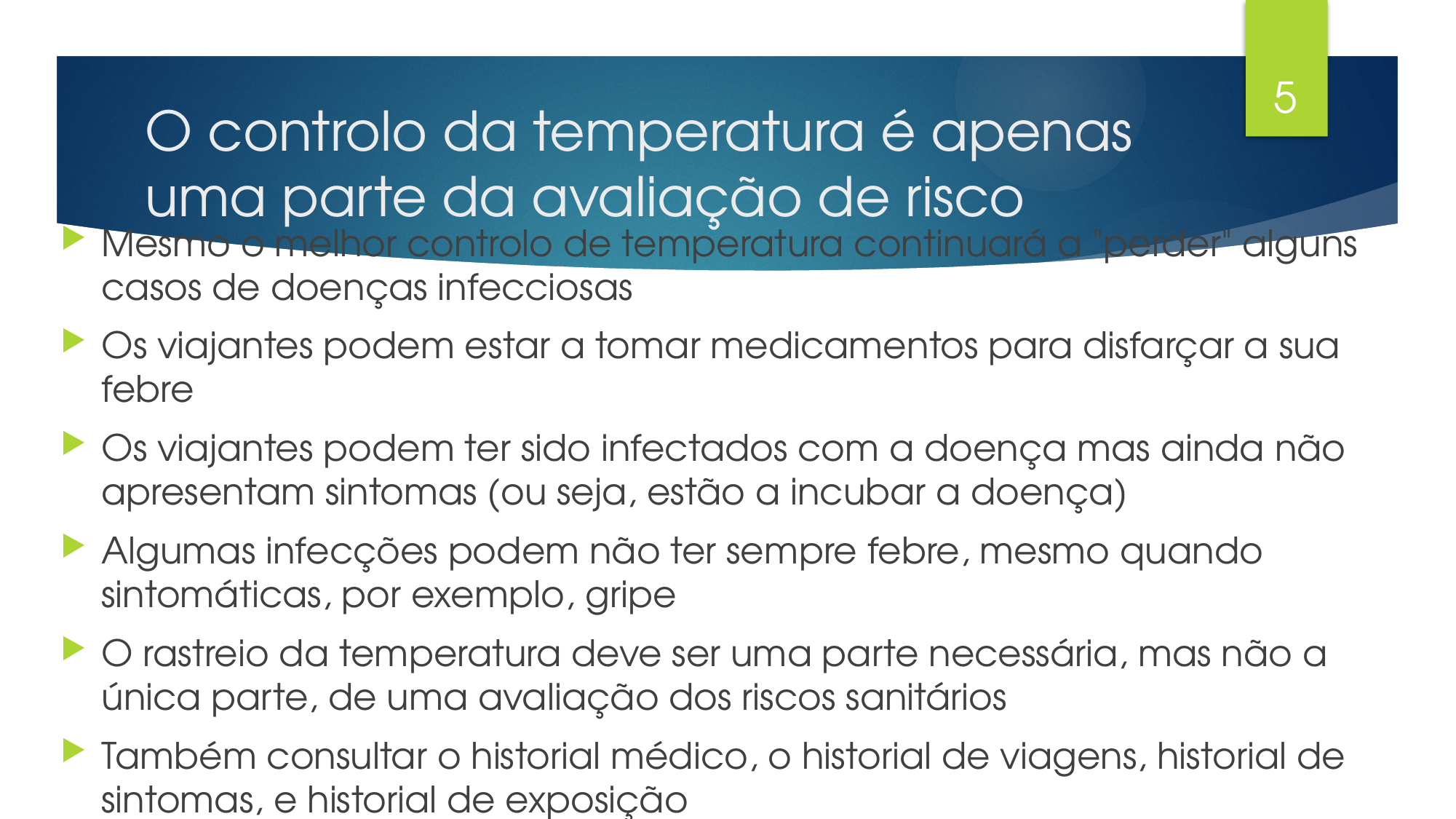

5
# O controlo da temperatura é apenas uma parte da avaliação de risco
Mesmo o melhor controlo de temperatura continuará a "perder" alguns casos de doenças infecciosas
Os viajantes podem estar a tomar medicamentos para disfarçar a sua febre
Os viajantes podem ter sido infectados com a doença mas ainda não apresentam sintomas (ou seja, estão a incubar a doença)
Algumas infecções podem não ter sempre febre, mesmo quando sintomáticas, por exemplo, gripe
O rastreio da temperatura deve ser uma parte necessária, mas não a única parte, de uma avaliação dos riscos sanitários
Também consultar o historial médico, o historial de viagens, historial de sintomas, e historial de exposição